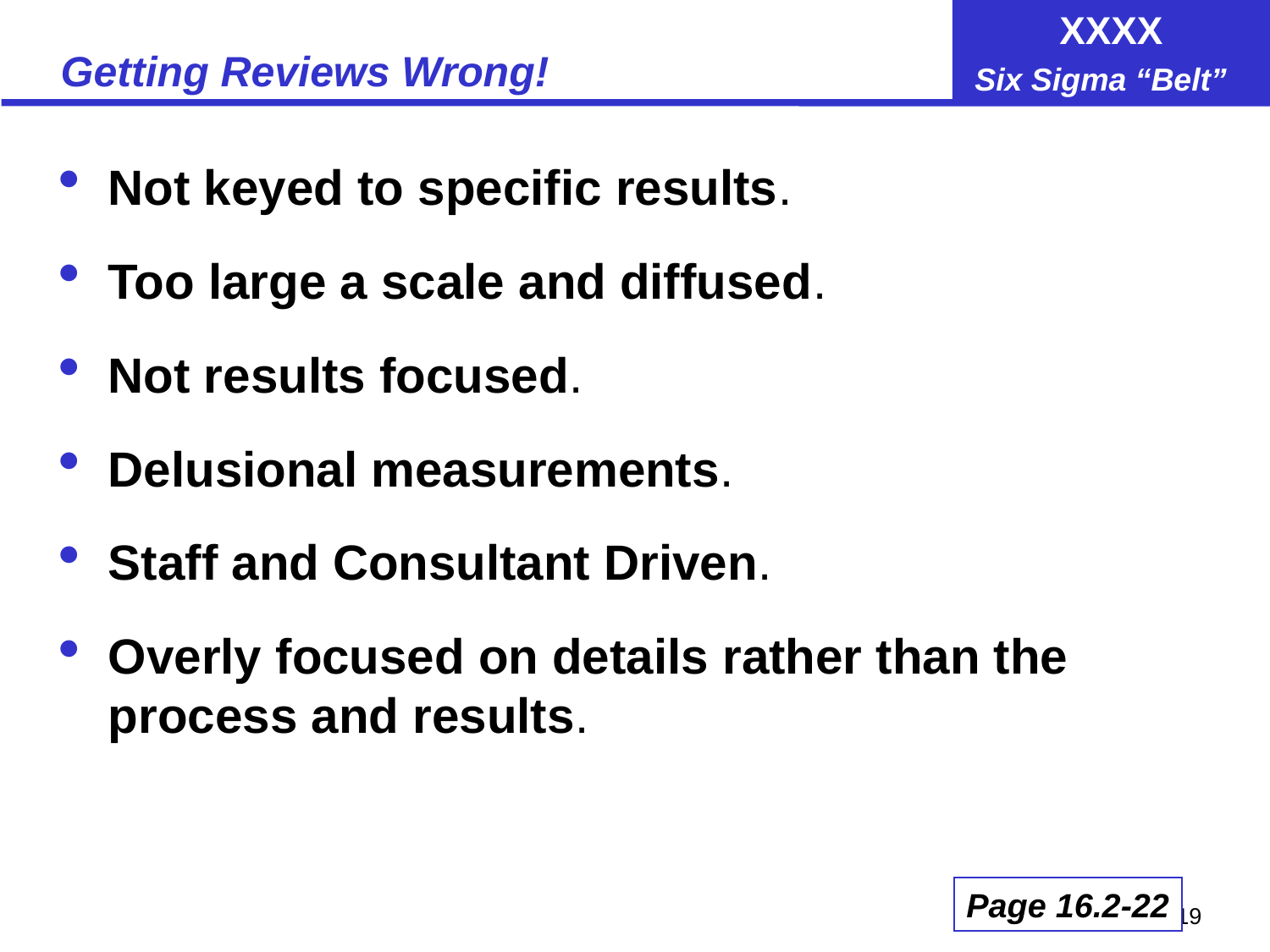

# Getting Reviews Wrong!
Not keyed to specific results.
Too large a scale and diffused.
Not results focused.
Delusional measurements.
Staff and Consultant Driven.
Overly focused on details rather than the process and results.
Page 16.2-22